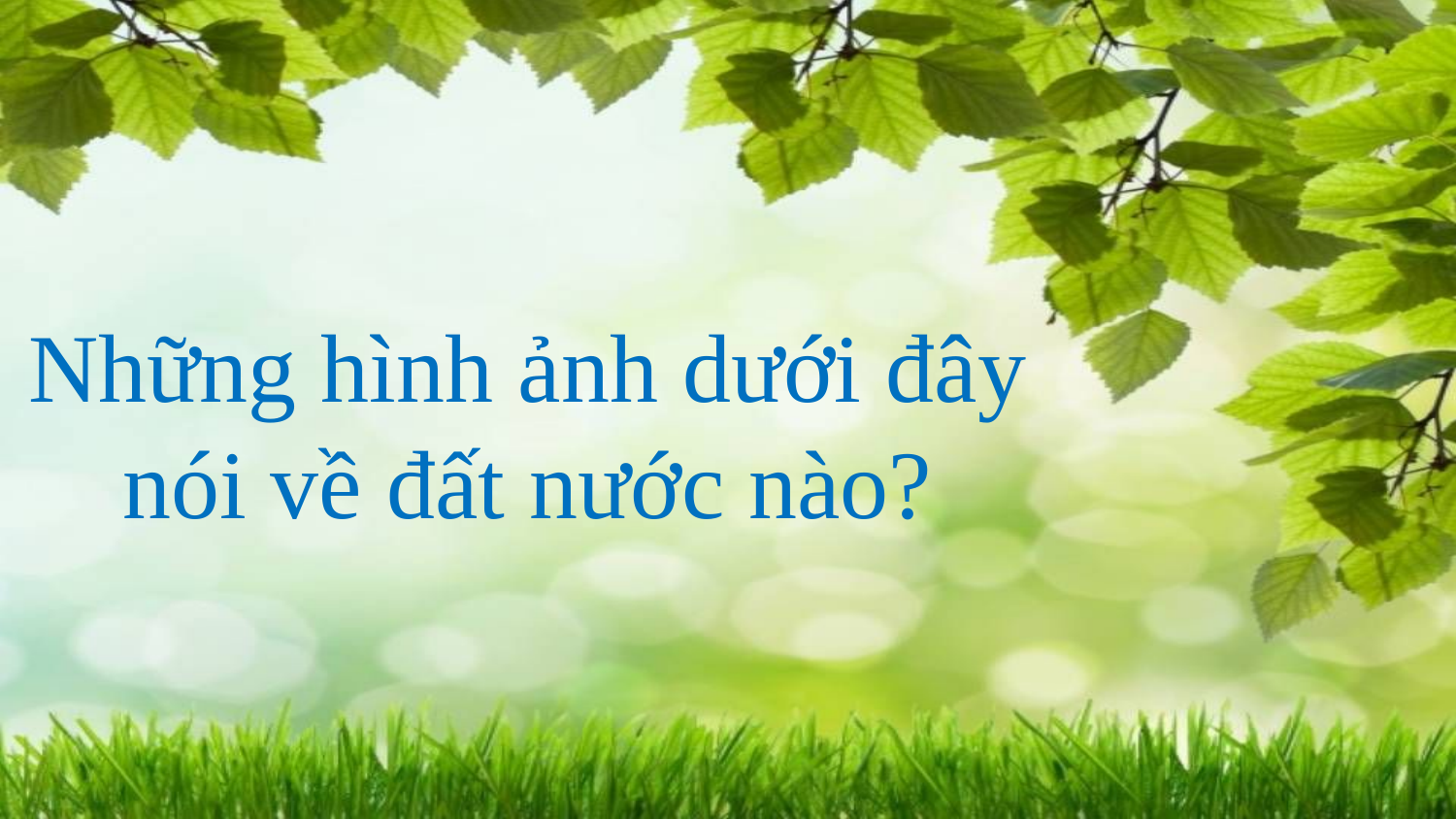

Những hình ảnh dưới đây nói về đất nước nào?